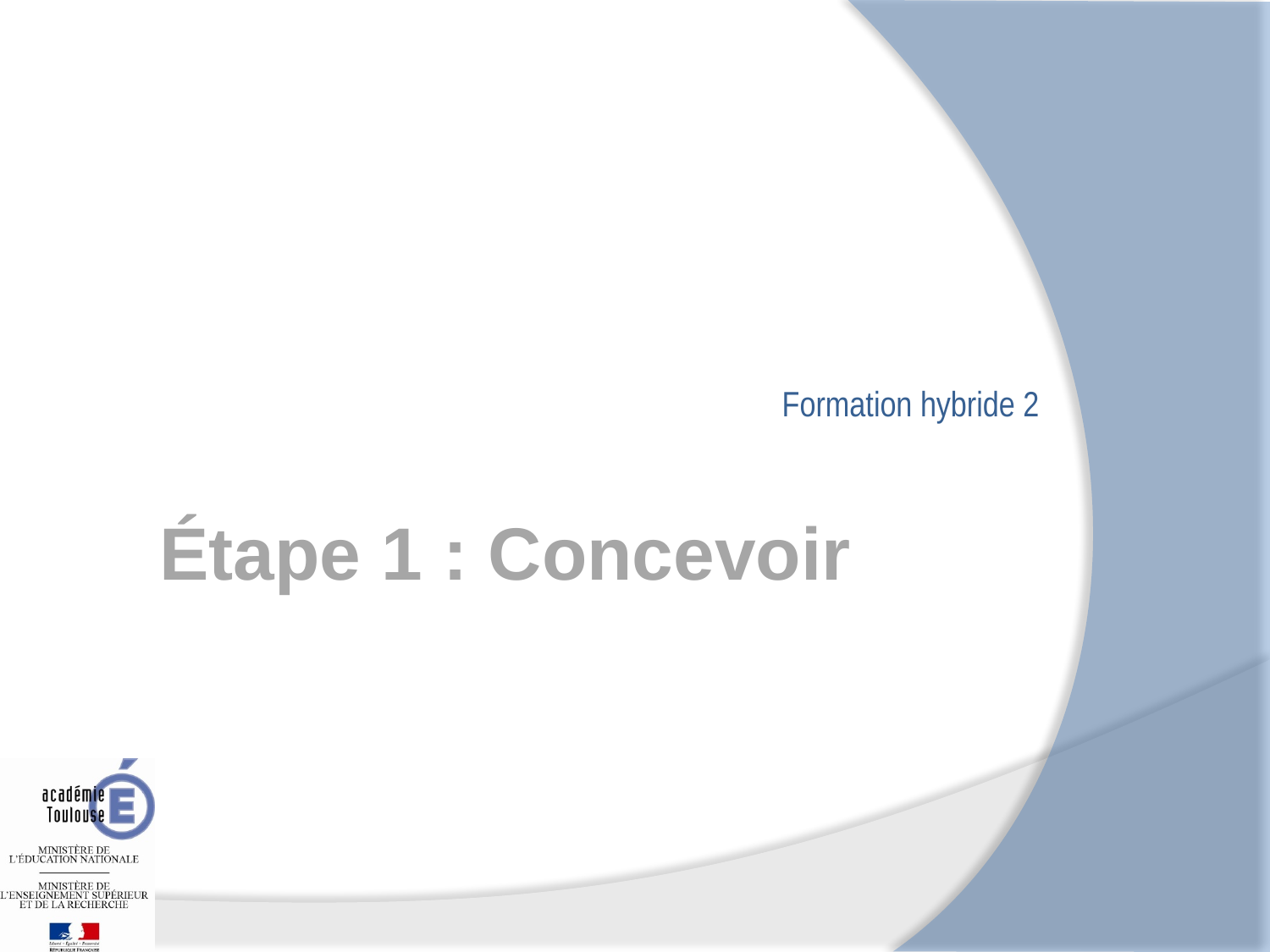

Formation hybride 2
# Étape 1 : Concevoir